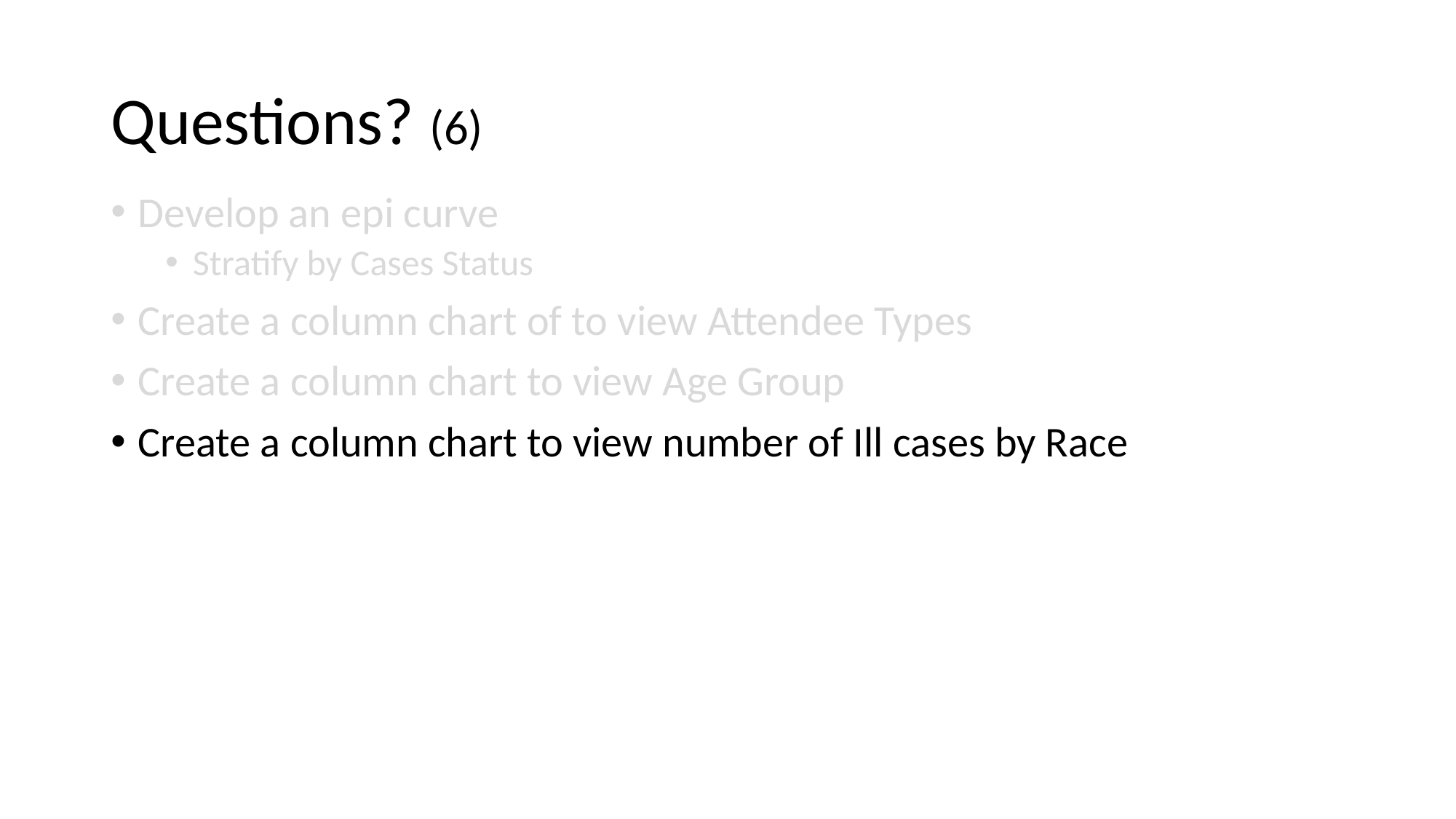

# Questions? (6)
Develop an epi curve
Stratify by Cases Status
Create a column chart of to view Attendee Types
Create a column chart to view Age Group
Create a column chart to view number of Ill cases by Race